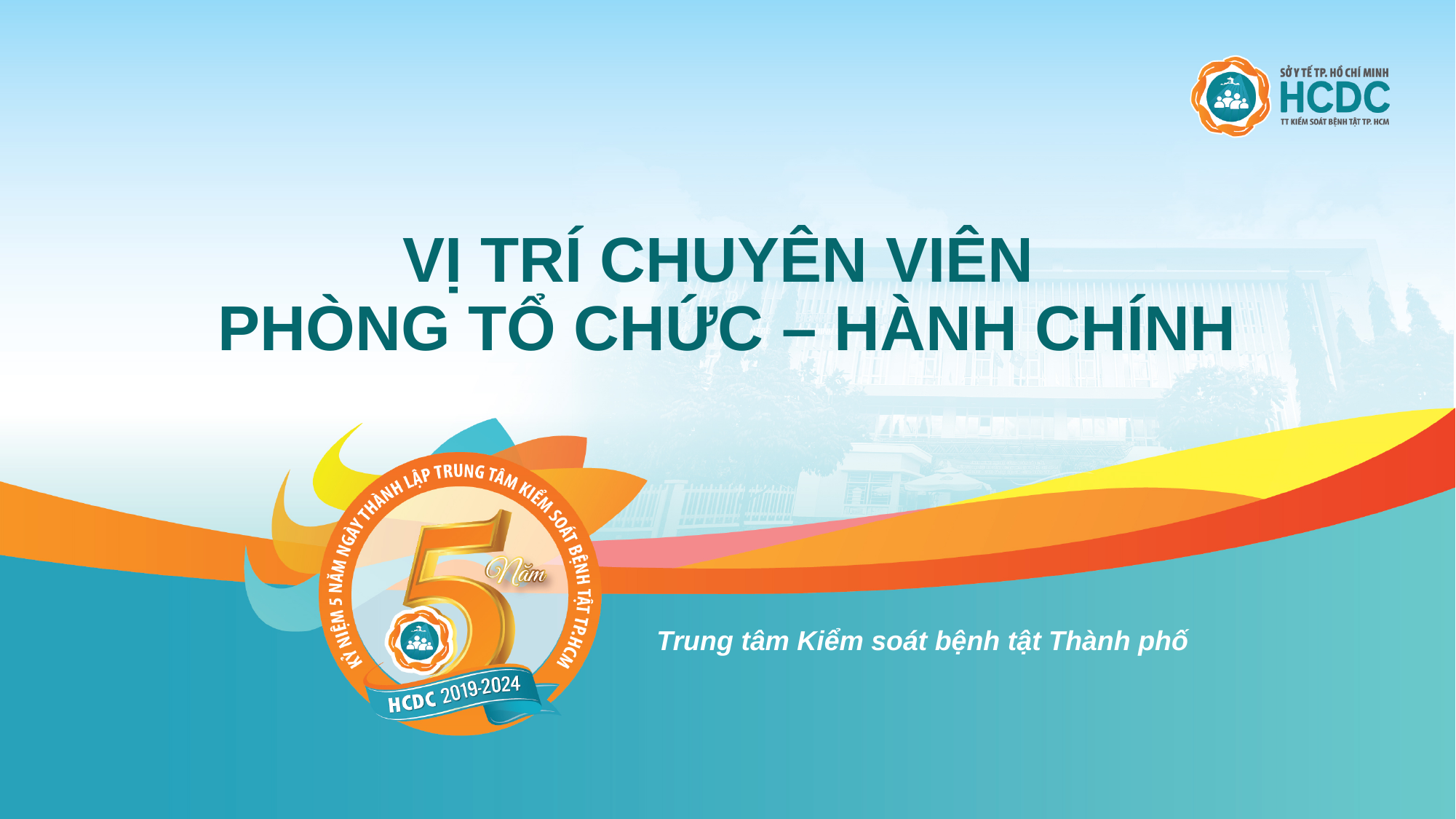

# VỊ TRÍ CHUYÊN VIÊN PHÒNG TỔ CHỨC – HÀNH CHÍNH
Trung tâm Kiểm soát bệnh tật Thành phố